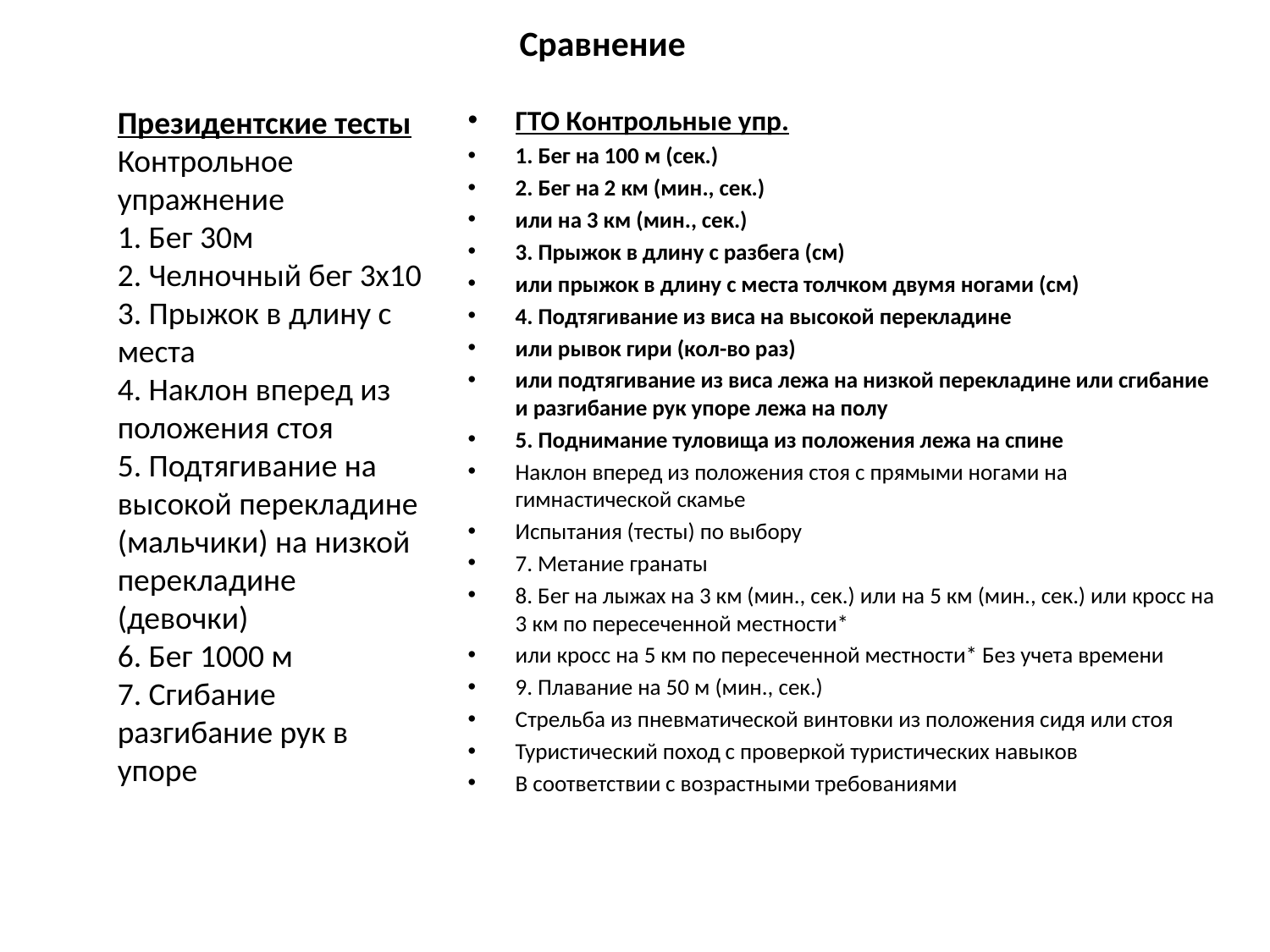

# Сравнение
Президентские тесты
Контрольное упражнение
1. Бег 30м
2. Челночный бег 3х10
3. Прыжок в длину с места
4. Наклон вперед из положения стоя
5. Подтягивание на высокой перекладине (мальчики) на низкой перекладине (девочки)
6. Бег 1000 м
7. Сгибание разгибание рук в упоре

ГТО Контрольные упр.
1. Бег на 100 м (сек.)
2. Бег на 2 км (мин., сек.)
или на 3 км (мин., сек.)
3. Прыжок в длину с разбега (см)
или прыжок в длину с места толчком двумя ногами (см)
4. Подтягивание из виса на высокой перекладине
или рывок гири (кол-во раз)
или подтягивание из виса лежа на низкой перекладине или сгибание и разгибание рук упоре лежа на полу
5. Поднимание туловища из положения лежа на спине
Наклон вперед из положения стоя с прямыми ногами на гимнастической скамье
Испытания (тесты) по выбору
7. Метание гранаты
8. Бег на лыжах на 3 км (мин., сек.) или на 5 км (мин., сек.) или кросс на 3 км по пересеченной местности*
или кросс на 5 км по пересеченной местности* Без учета времени
9. Плавание на 50 м (мин., сек.)
Стрельба из пневматической винтовки из положения сидя или стоя
Туристический поход с проверкой туристических навыков
В соответствии с возрастными требованиями